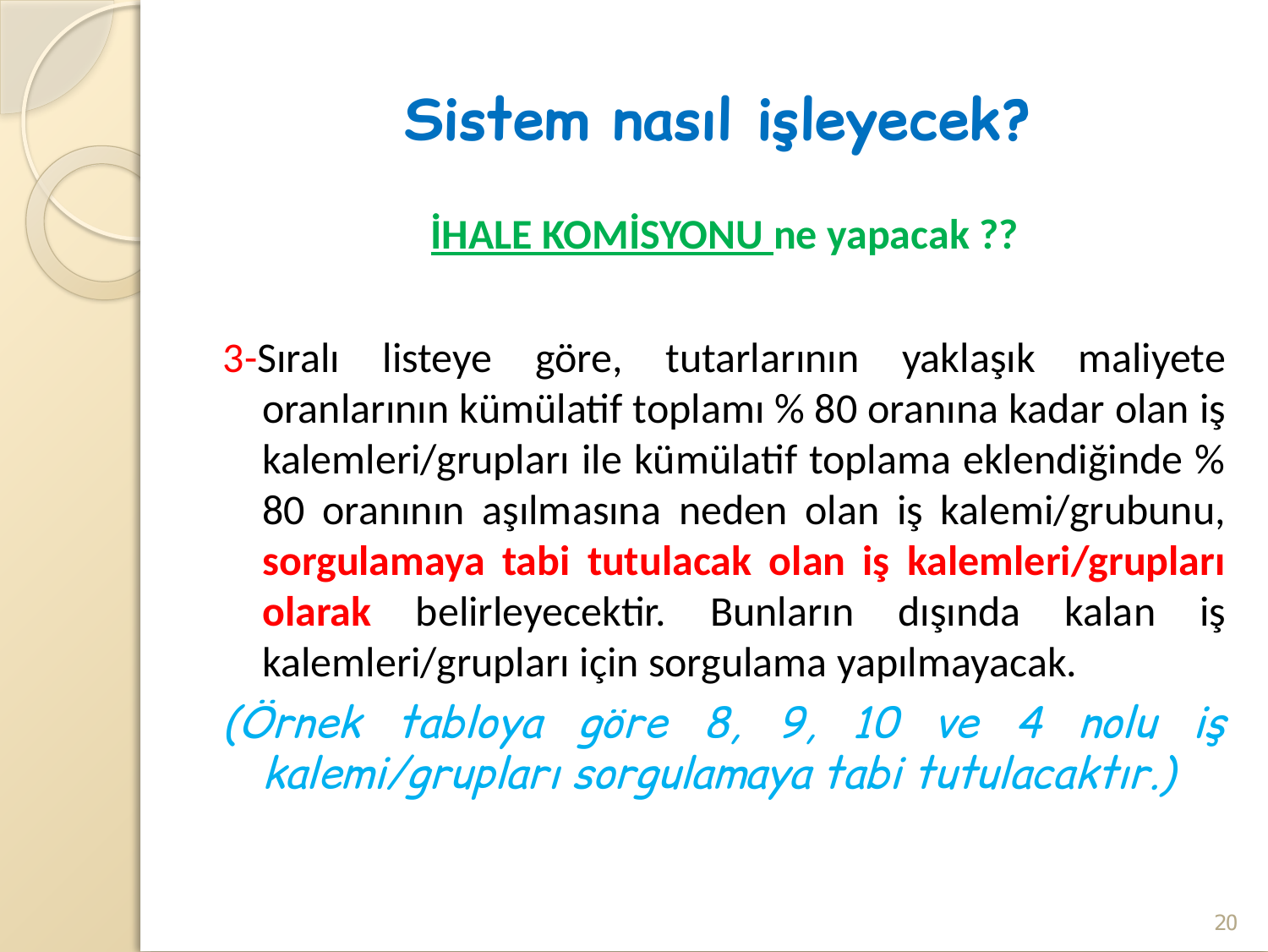

# Sistem nasıl işleyecek?
İHALE KOMİSYONU ne yapacak ??

3-Sıralı listeye göre, tutarlarının yaklaşık maliyete oranlarının kümülatif toplamı % 80 oranına kadar olan iş kalemleri/grupları ile kümülatif toplama eklendiğinde % 80 oranının aşılmasına neden olan iş kalemi/grubunu, sorgulamaya tabi tutulacak olan iş kalemleri/grupları olarak belirleyecektir. Bunların dışında kalan iş kalemleri/grupları için sorgulama yapılmayacak.
(Örnek tabloya göre 8, 9, 10 ve 4 nolu iş kalemi/grupları sorgulamaya tabi tutulacaktır.)

20